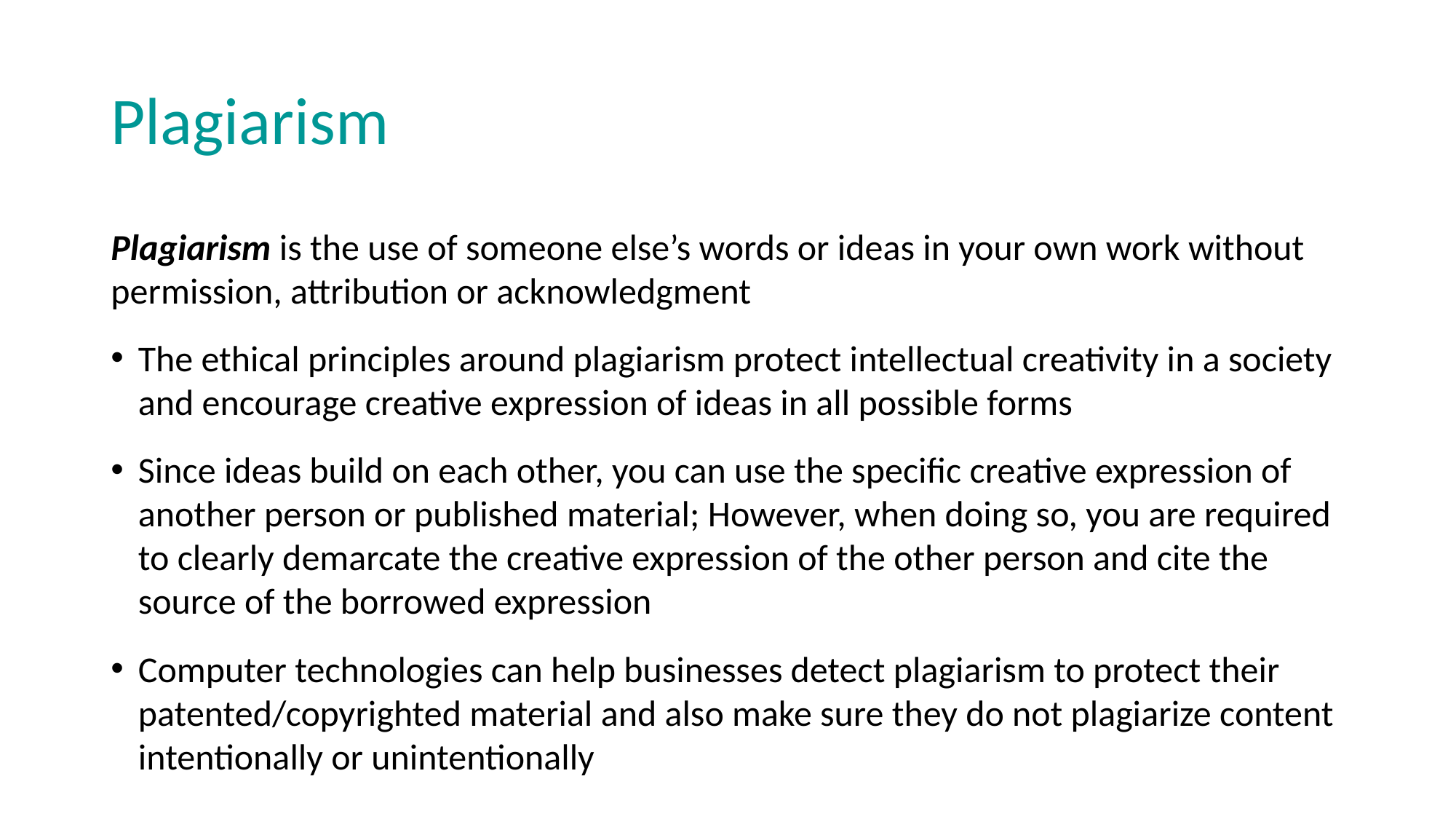

# Plagiarism
Plagiarism is the use of someone else’s words or ideas in your own work without permission, attribution or acknowledgment
The ethical principles around plagiarism protect intellectual creativity in a society and encourage creative expression of ideas in all possible forms
Since ideas build on each other, you can use the specific creative expression of another person or published material; However, when doing so, you are required to clearly demarcate the creative expression of the other person and cite the source of the borrowed expression
Computer technologies can help businesses detect plagiarism to protect their patented/copyrighted material and also make sure they do not plagiarize content intentionally or unintentionally